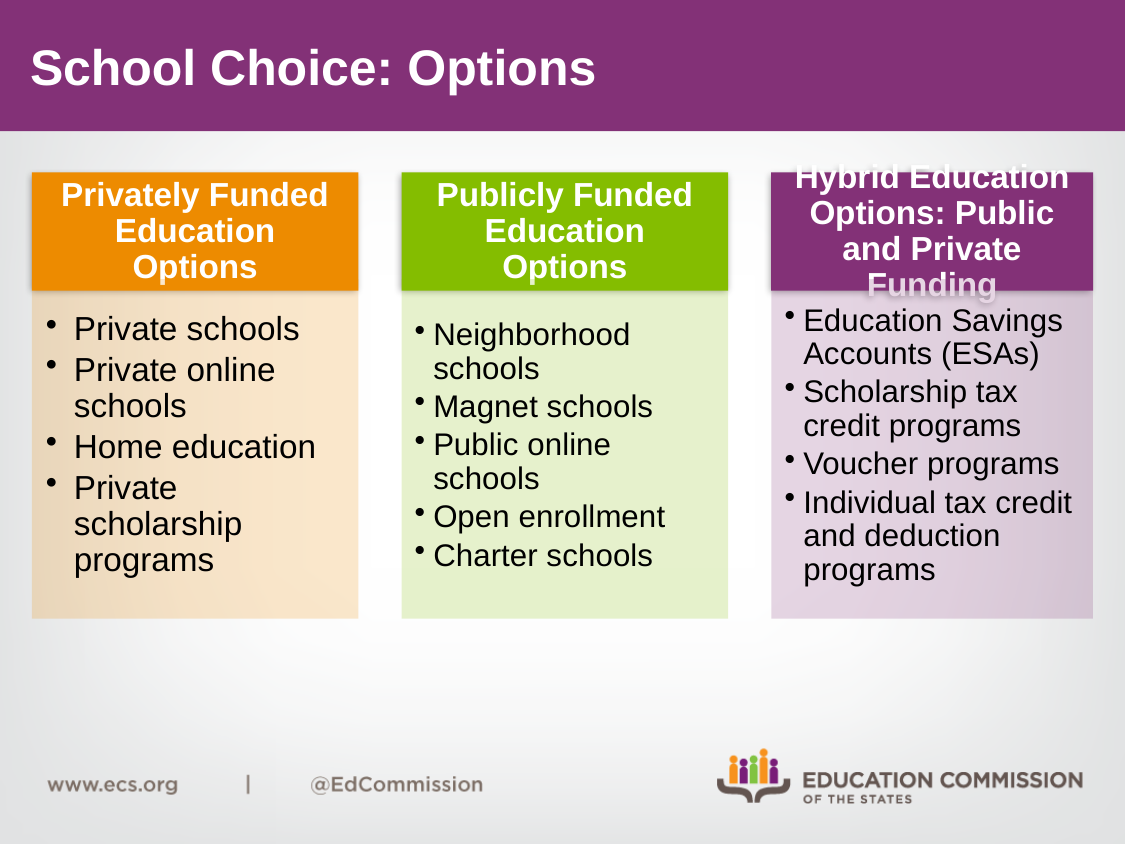

# School Choice: Options
Privately Funded Education Options
Private schools
Private online schools
Home education
Private scholarship programs
Publicly Funded Education Options
Neighborhood schools
Magnet schools
Public online schools
Open enrollment
Charter schools
Hybrid Education Options: Public and Private Funding
Education Savings Accounts (ESAs)
Scholarship tax credit programs
Voucher programs
Individual tax credit and deduction programs